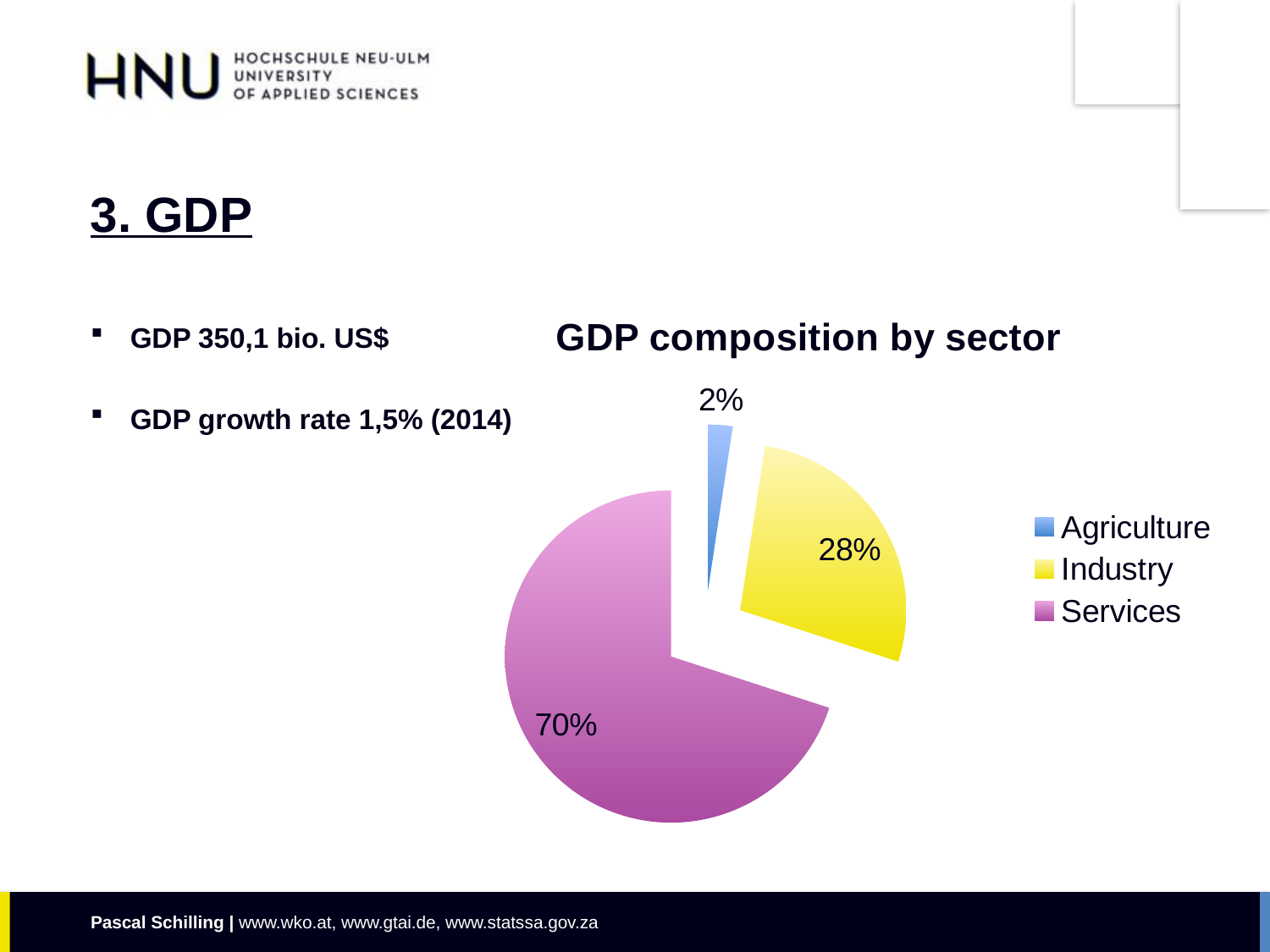

# 3. GDP

GDP 350,1 bio. US$

GDP growth rate 1,5% (2014)

### Chart:

| Category | GDP composition by sector |
|---|---|
| Agriculture | 2.4 |
| Industry | 27.6 |
| Services | 70.0 |
Pascal Schilling | www.wko.at, www.gtai.de, www.statssa.gov.za